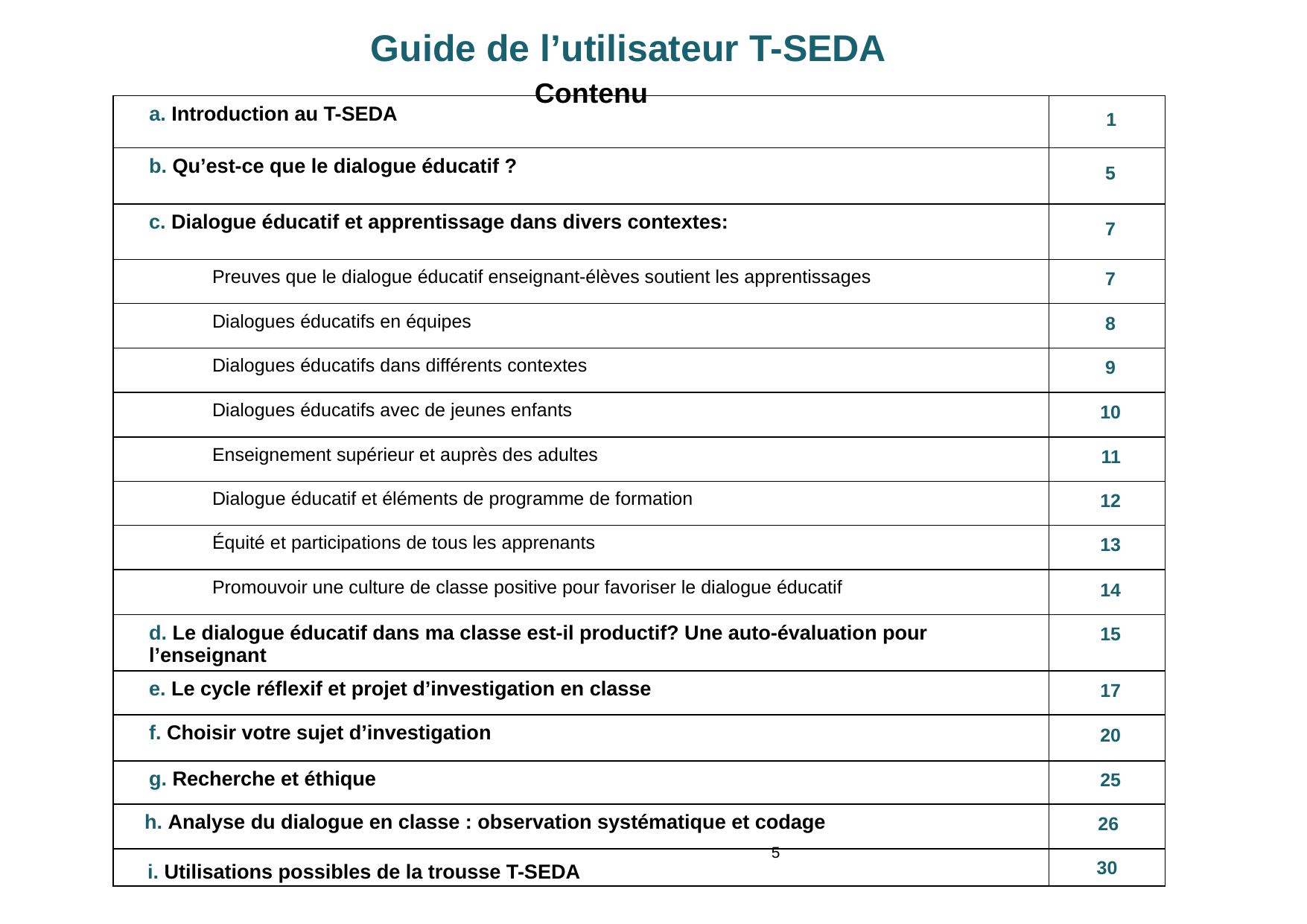

# Guide de l’utilisateur T-SEDA
Contenu
| a. Introduction au T-SEDA | 1 |
| --- | --- |
| b. Qu’est-ce que le dialogue éducatif ? | 5 |
| c. Dialogue éducatif et apprentissage dans divers contextes: | 7 |
| Preuves que le dialogue éducatif enseignant-élèves soutient les apprentissages | 7 |
| Dialogues éducatifs en équipes | 8 |
| Dialogues éducatifs dans différents contextes | 9 |
| Dialogues éducatifs avec de jeunes enfants | 10 |
| Enseignement supérieur et auprès des adultes | 11 |
| Dialogue éducatif et éléments de programme de formation | 12 |
| Équité et participations de tous les apprenants | 13 |
| Promouvoir une culture de classe positive pour favoriser le dialogue éducatif | 14 |
| d. Le dialogue éducatif dans ma classe est-il productif? Une auto-évaluation pour l’enseignant | 15 |
| e. Le cycle réflexif et projet d’investigation en classe | 17 |
| f. Choisir votre sujet d’investigation | 20 |
| g. Recherche et éthique | 25 |
| h. Analyse du dialogue en classe : observation systématique et codage | 26 |
| 5 i. Utilisations possibles de la trousse T-SEDA | 30 |